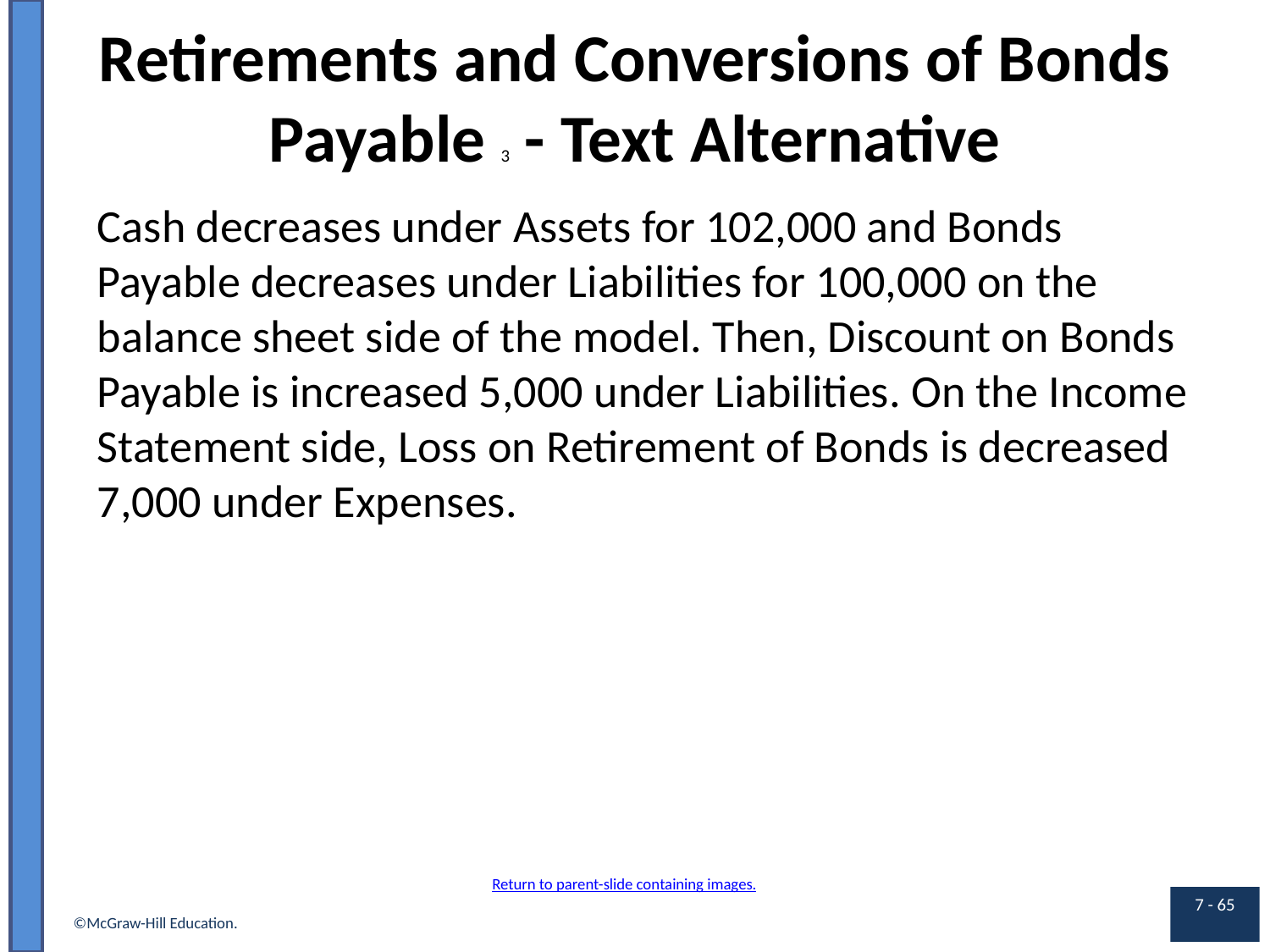

# Retirements and Conversions of Bonds Payable 3 - Text Alternative
Cash decreases under Assets for 102,000 and Bonds Payable decreases under Liabilities for 100,000 on the balance sheet side of the model. Then, Discount on Bonds Payable is increased 5,000 under Liabilities. On the Income Statement side, Loss on Retirement of Bonds is decreased 7,000 under Expenses.
Return to parent-slide containing images.